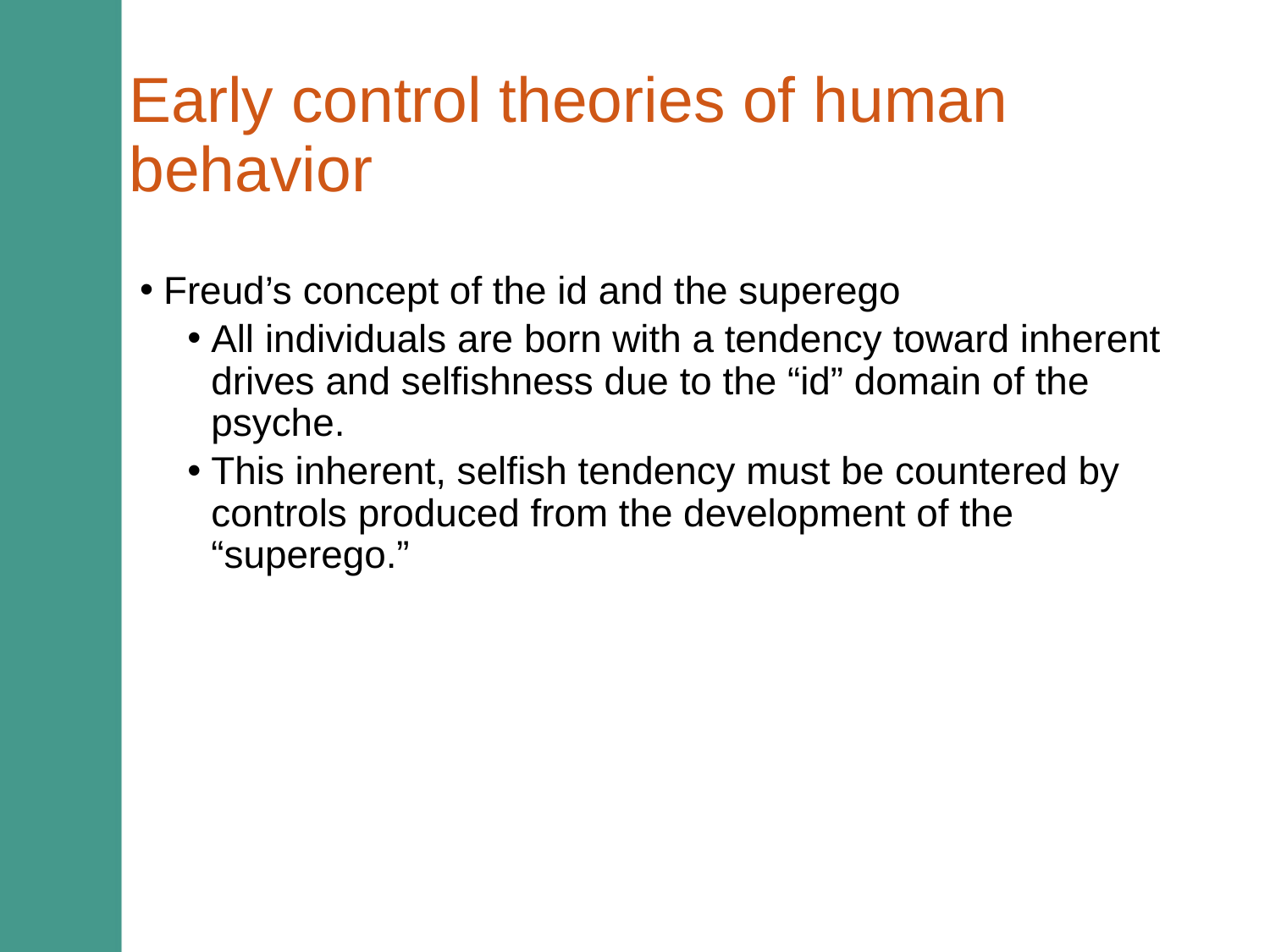

# Early control theories of human behavior
Freud’s concept of the id and the superego
All individuals are born with a tendency toward inherent drives and selfishness due to the “id” domain of the psyche.
This inherent, selfish tendency must be countered by controls produced from the development of the “superego.”